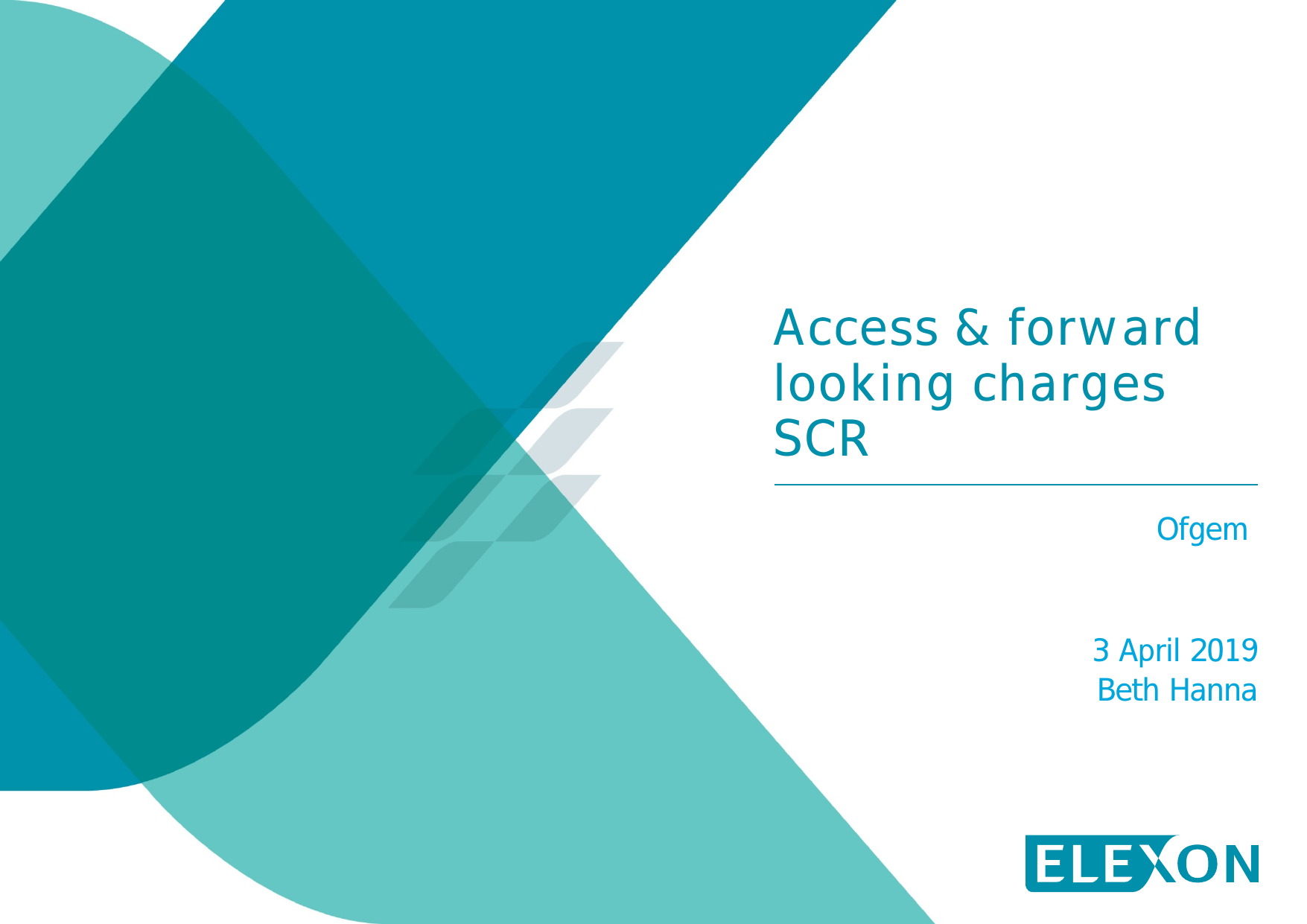

# Access & forward looking charges SCR
Ofgem
3 April 2019
Beth Hanna